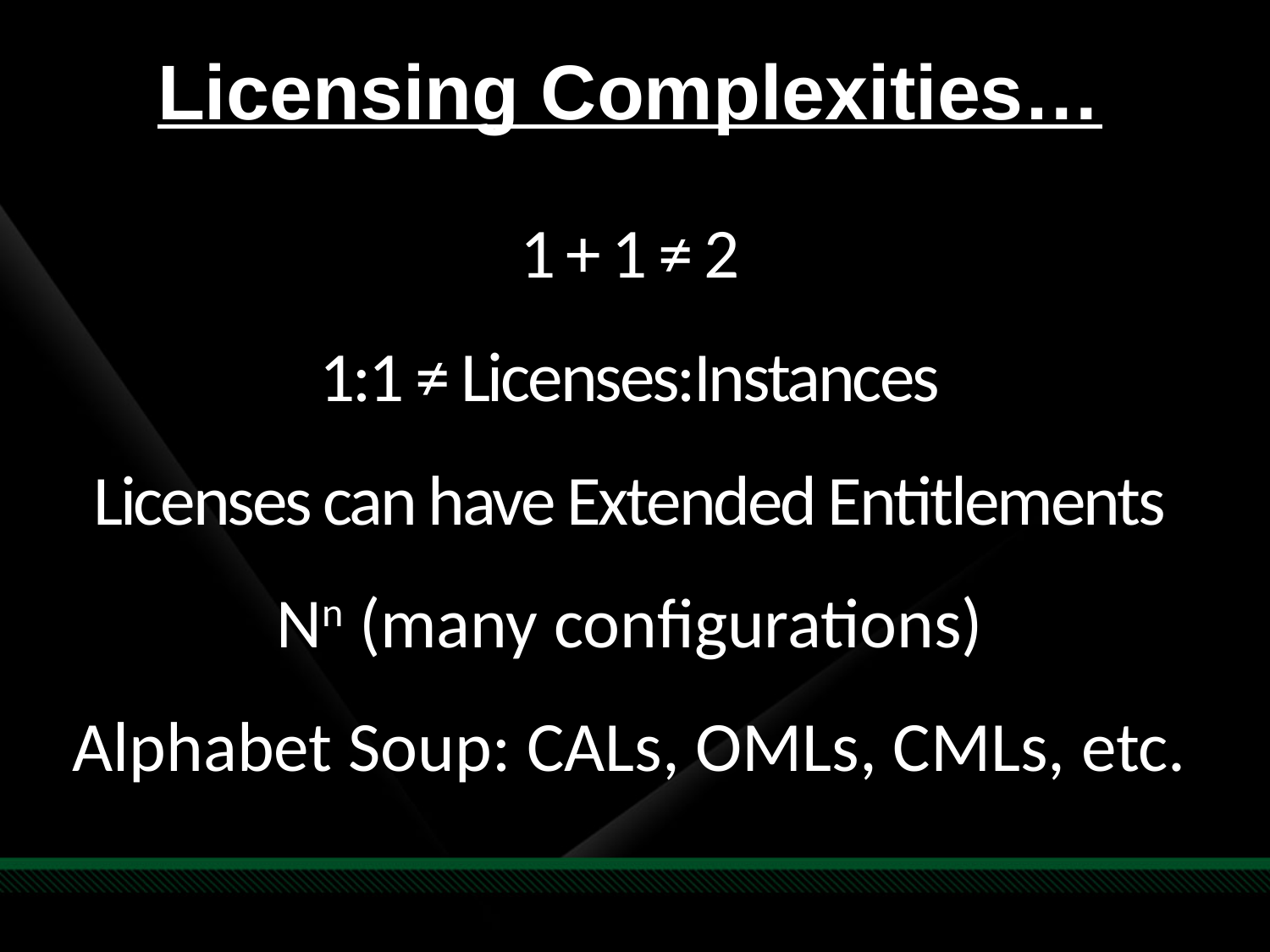

Licensing Complexities…
1 + 1 ≠ 2
1:1 ≠ Licenses:Instances
Licenses can have Extended Entitlements
Nn (many configurations)
Alphabet Soup: CALs, OMLs, CMLs, etc.